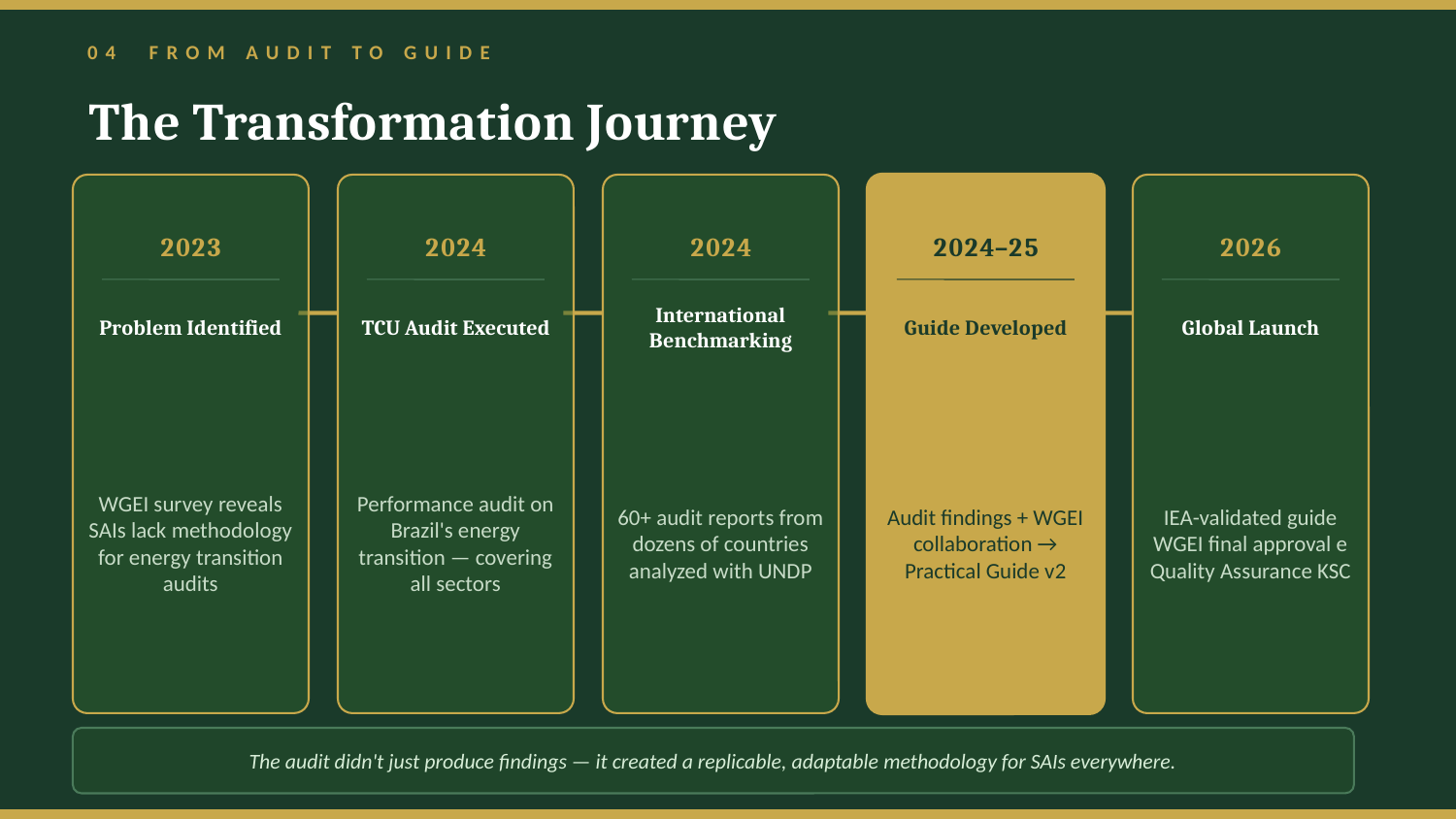

04  FROM AUDIT TO GUIDE
The Transformation Journey

2023
2024
2024
2024–25
2026

Problem Identified
TCU Audit Executed
International Benchmarking
Guide Developed
Global Launch

WGEI survey reveals SAIs lack methodology for energy transition audits
Performance audit on Brazil's energy transition — covering all sectors
60+ audit reports from dozens of countries analyzed with UNDP
Audit findings + WGEI collaboration → Practical Guide v2
IEA-validated guide WGEI final approval e Quality Assurance KSC

The audit didn't just produce findings — it created a replicable, adaptable methodology for SAIs everywhere.